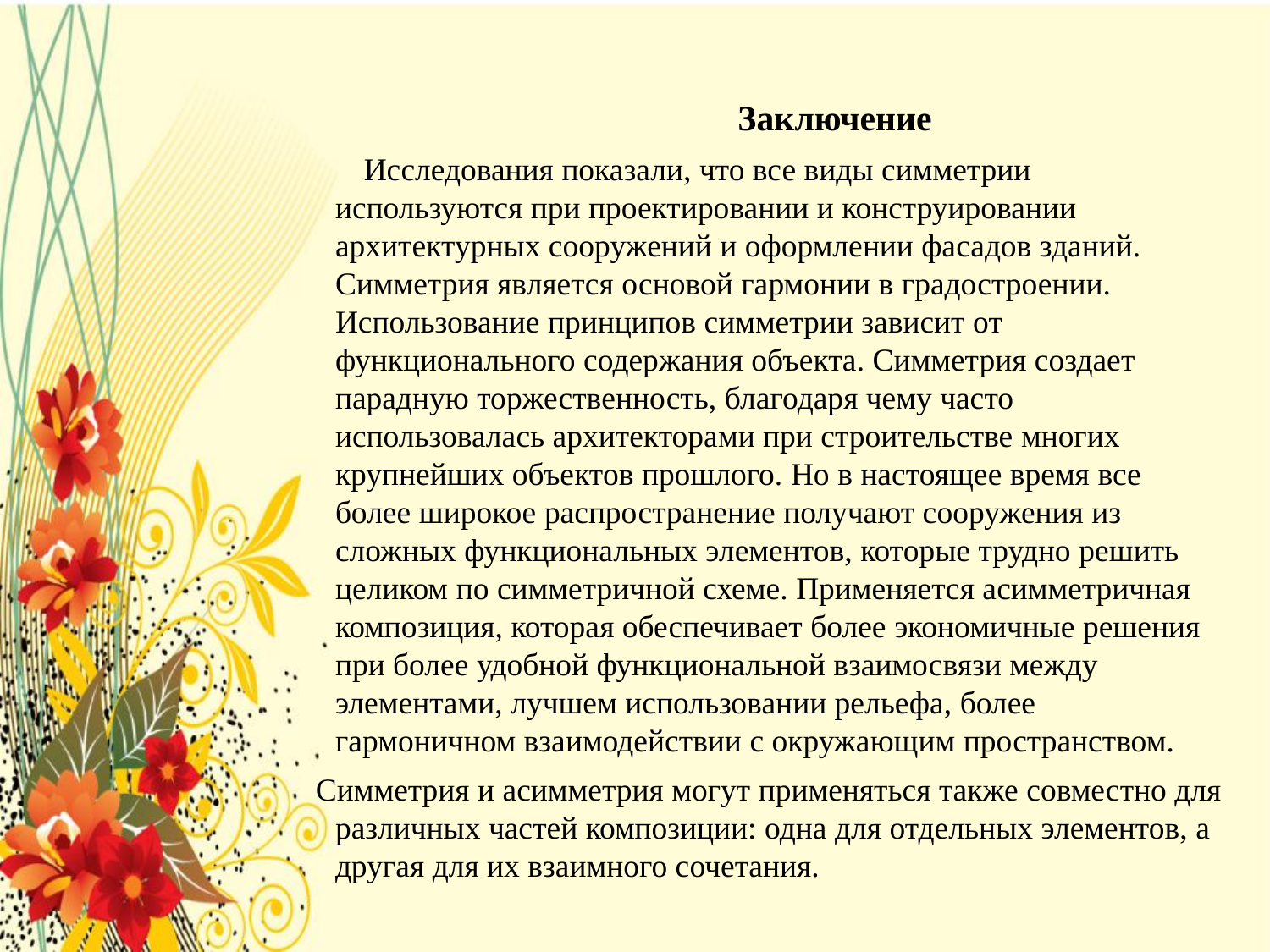

Заключение
           Исследования показали, что все виды симметрии используются при проектировании и конструировании архитектурных сооружений и оформлении фасадов зданий. Симметрия является основой гармонии в градостроении. Использование принципов симметрии зависит от функционального содержания объекта. Симметрия создает парадную торжественность, благодаря чему часто использовалась архитекторами при строительстве многих крупнейших объектов прошлого. Но в настоящее время все более широкое распространение получают сооружения из сложных функциональных элементов, которые трудно решить целиком по симметричной схеме. Применяется асимметричная композиция, которая обеспечивает более экономичные решения при более удобной функциональной взаимосвязи между элементами, лучшем использовании рельефа, более гармоничном взаимодействии с окружающим пространством.
     Симметрия и асимметрия могут применяться также совместно для различных частей композиции: одна для отдельных элементов, а другая для их взаимного сочетания.